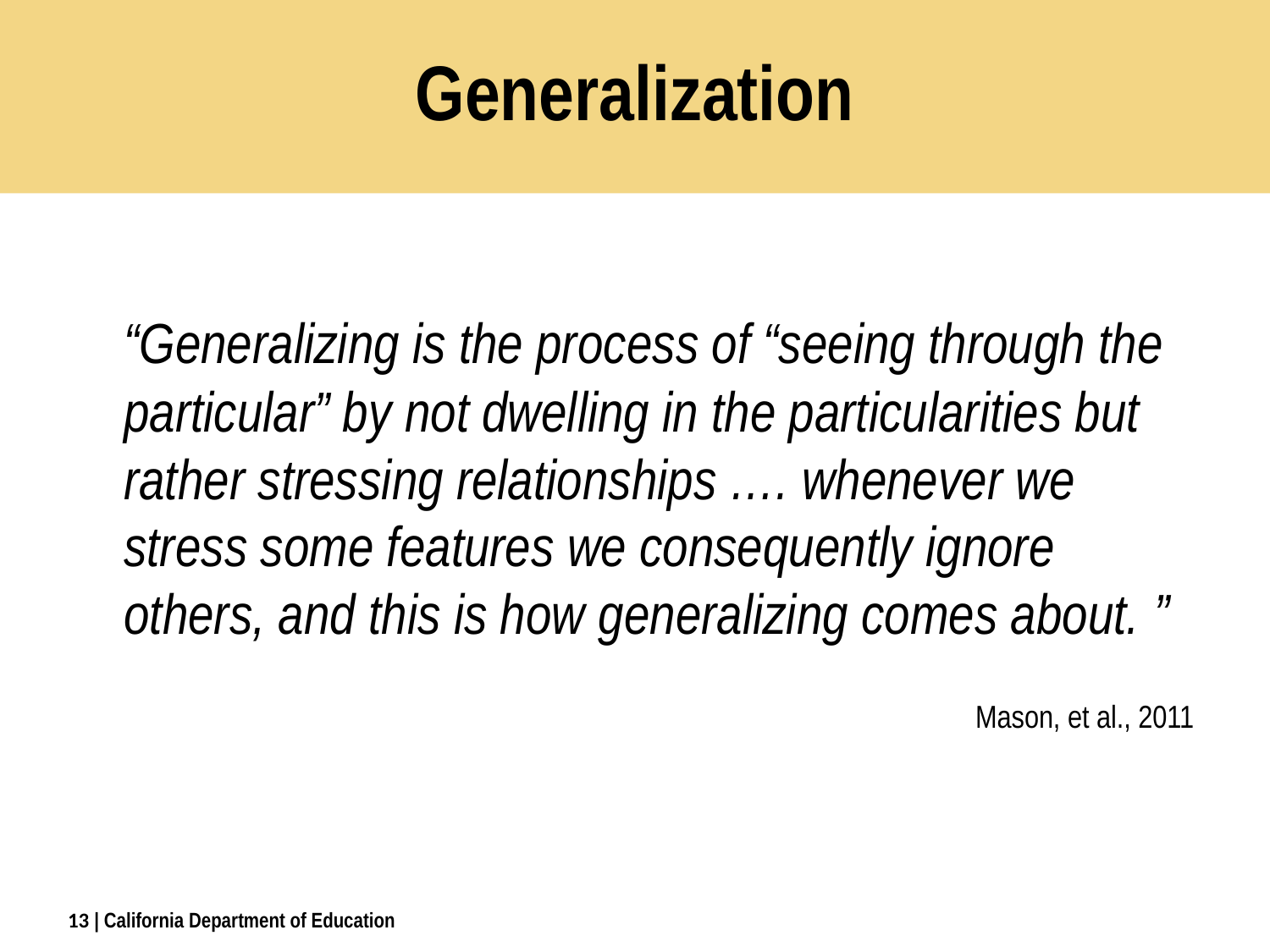

# Generalization

	“Generalizing is the process of “seeing through the particular” by not dwelling in the particularities but rather stressing relationships …. whenever we stress some features we consequently ignore others, and this is how generalizing comes about. ”

Mason, et al., 2011

13
| California Department of Education